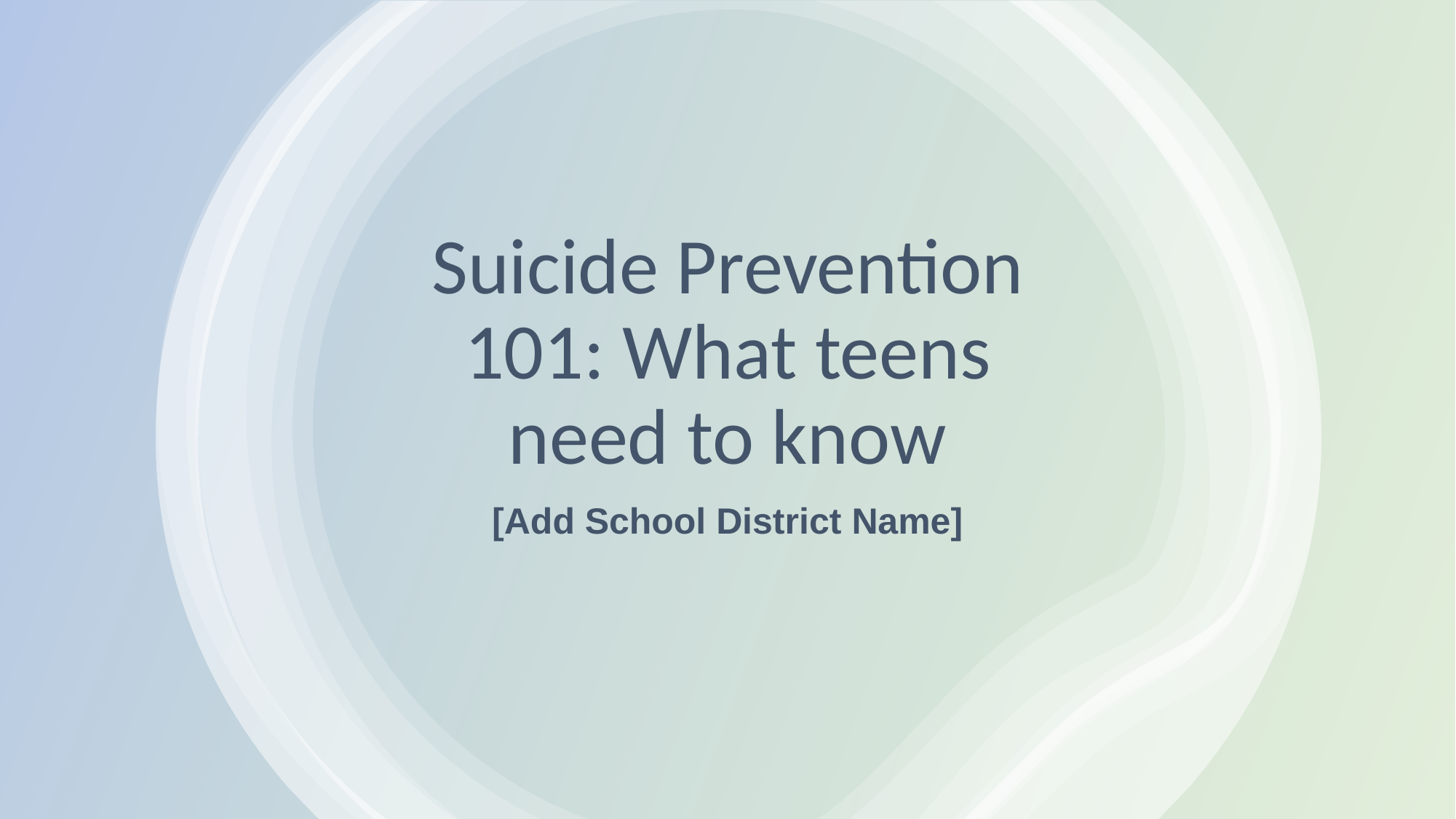

# Suicide Prevention 101: What teens need to know
[Add School District Name]
Erbacher, Singer & Poland, 2022